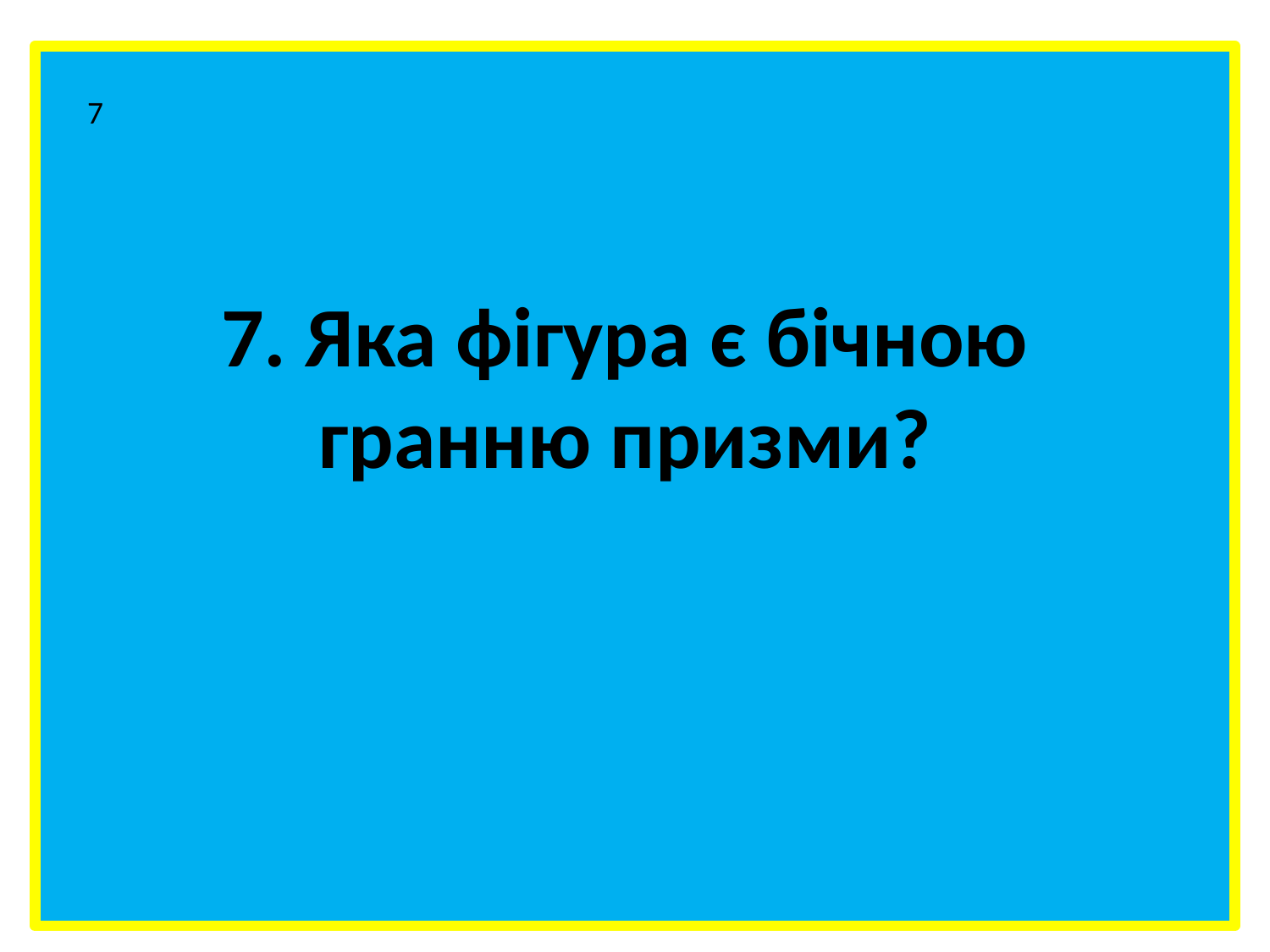

7
7. Яка фігура є бічною гранню призми?